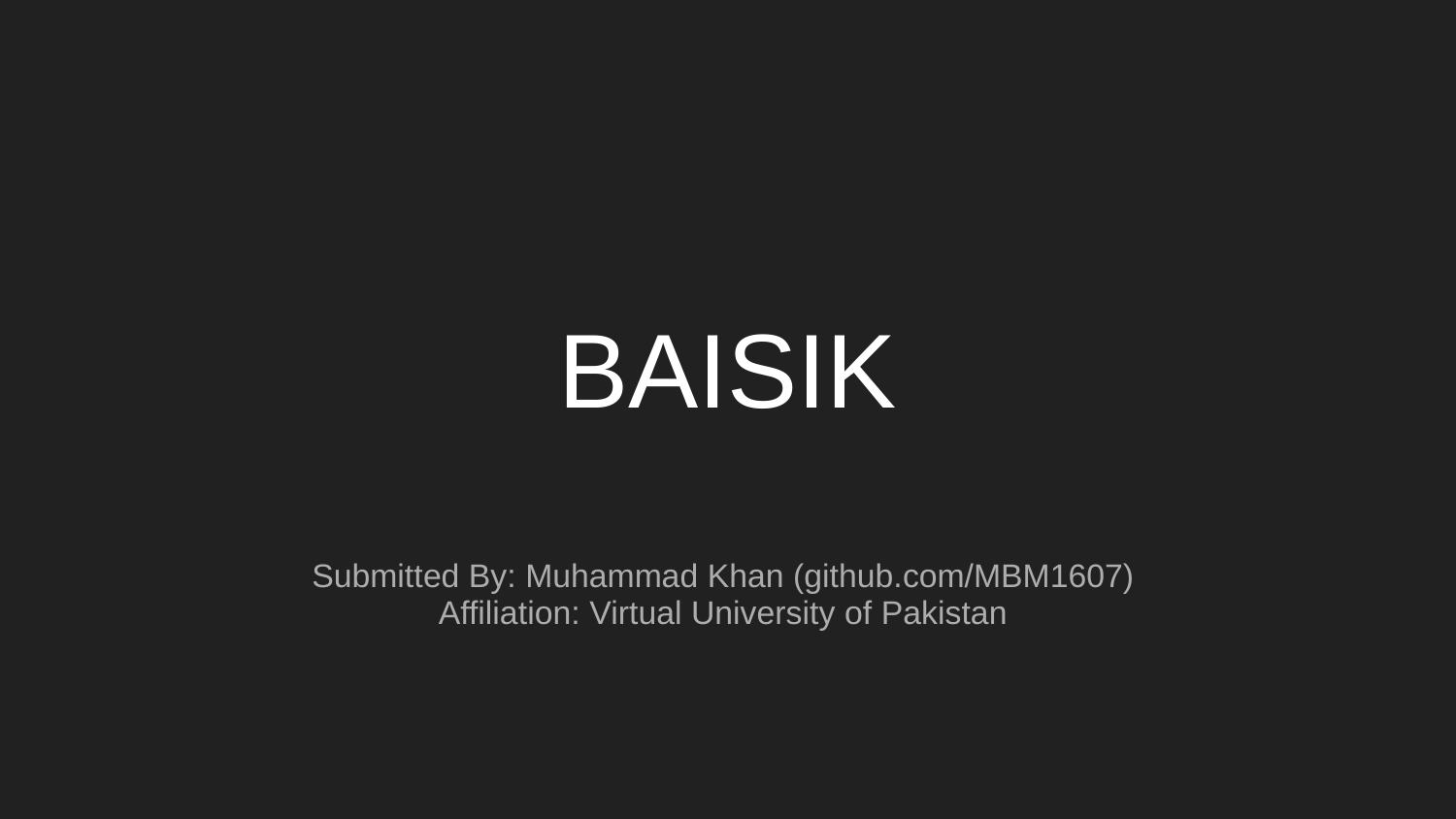

# BAISIK
Submitted By: Muhammad Khan (github.com/MBM1607)
Affiliation: Virtual University of Pakistan